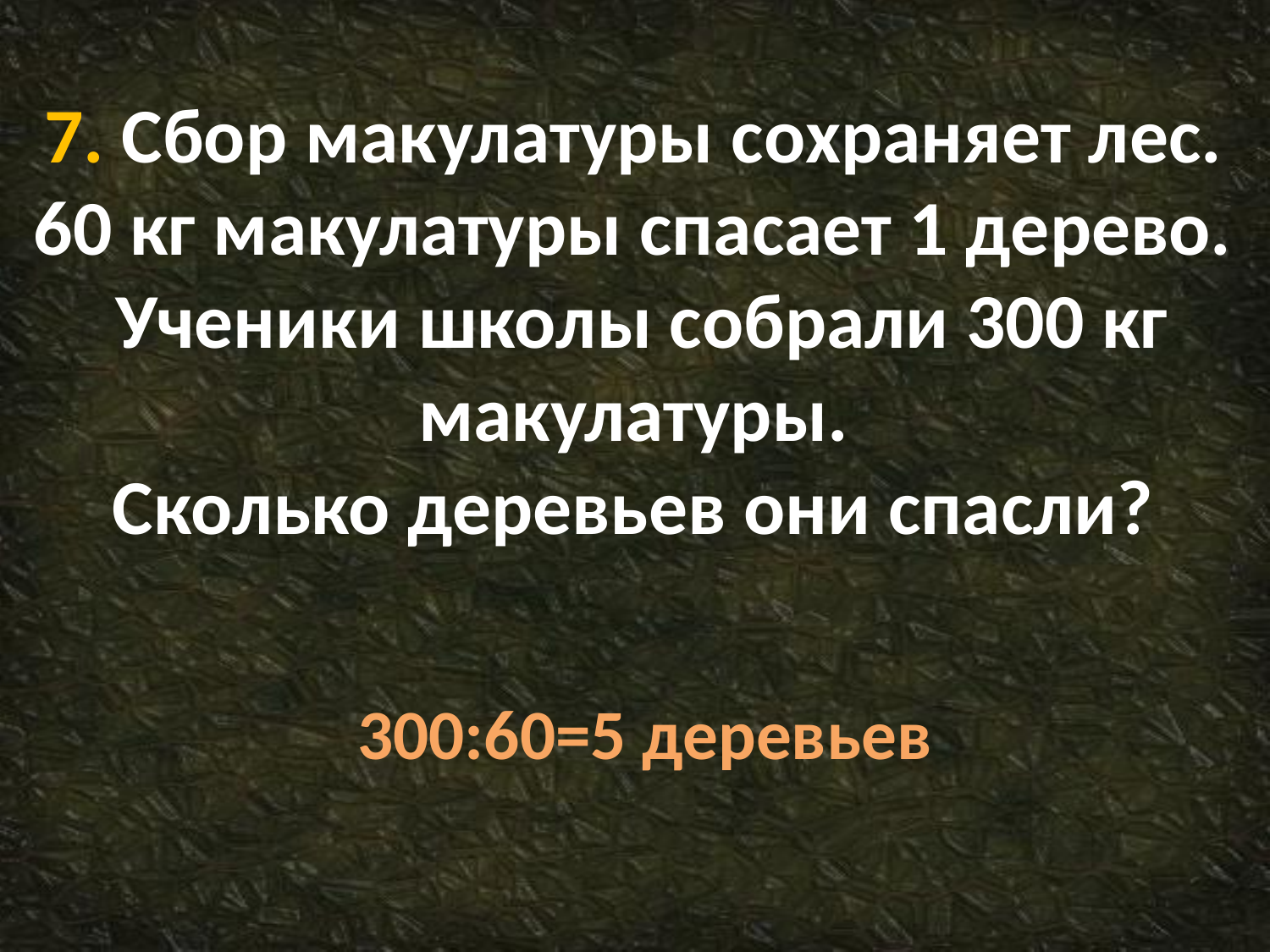

# 7. Сбор макулатуры сохраняет лес. 60 кг макулатуры спасает 1 дерево. Ученики школы собрали 300 кг макулатуры. Сколько деревьев они спасли?
300:60=5 деревьев